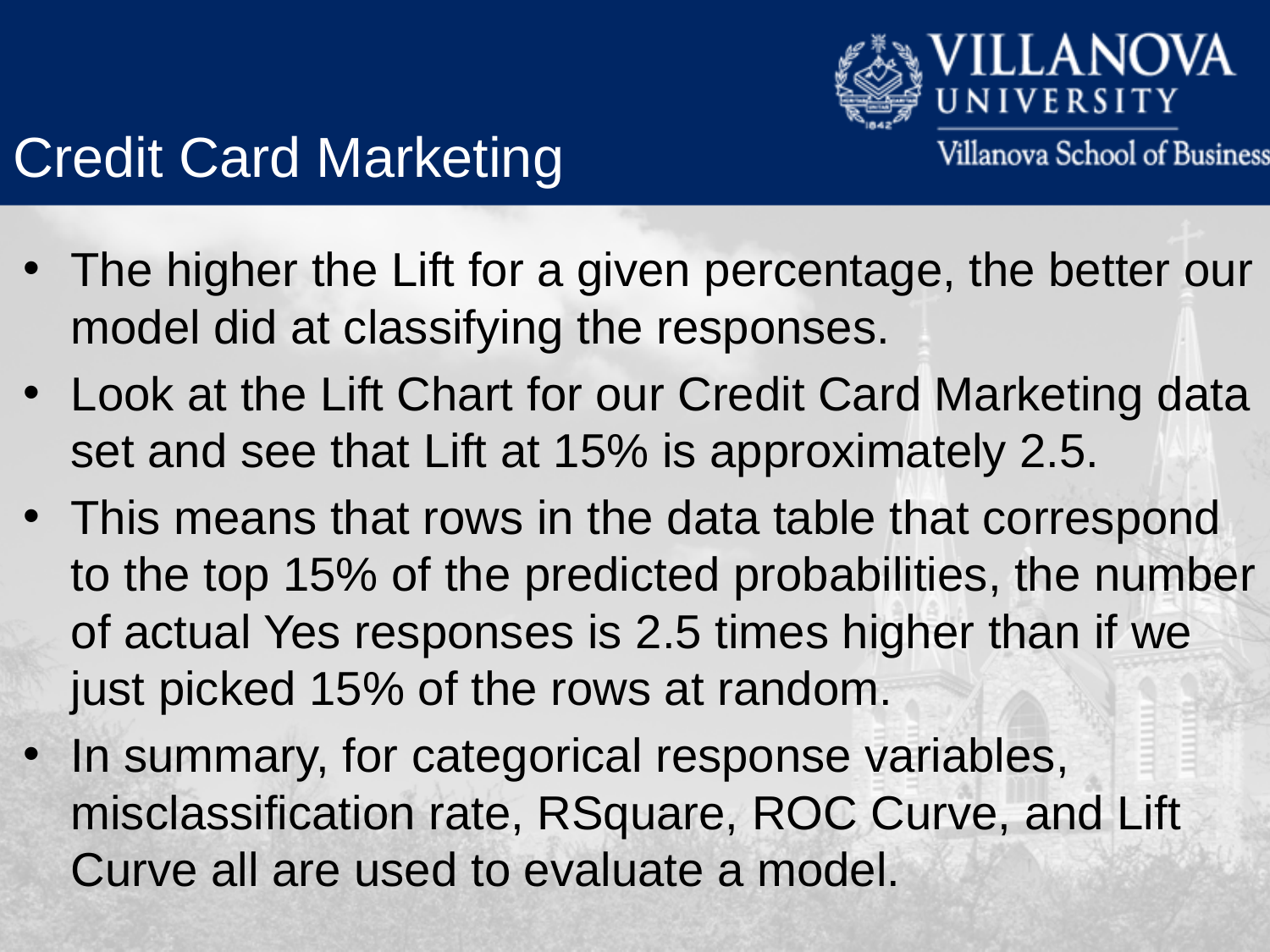

Credit Card Marketing
The higher the Lift for a given percentage, the better our model did at classifying the responses.
Look at the Lift Chart for our Credit Card Marketing data set and see that Lift at 15% is approximately 2.5.
This means that rows in the data table that correspond to the top 15% of the predicted probabilities, the number of actual Yes responses is 2.5 times higher than if we just picked 15% of the rows at random.
In summary, for categorical response variables, misclassification rate, RSquare, ROC Curve, and Lift Curve all are used to evaluate a model.